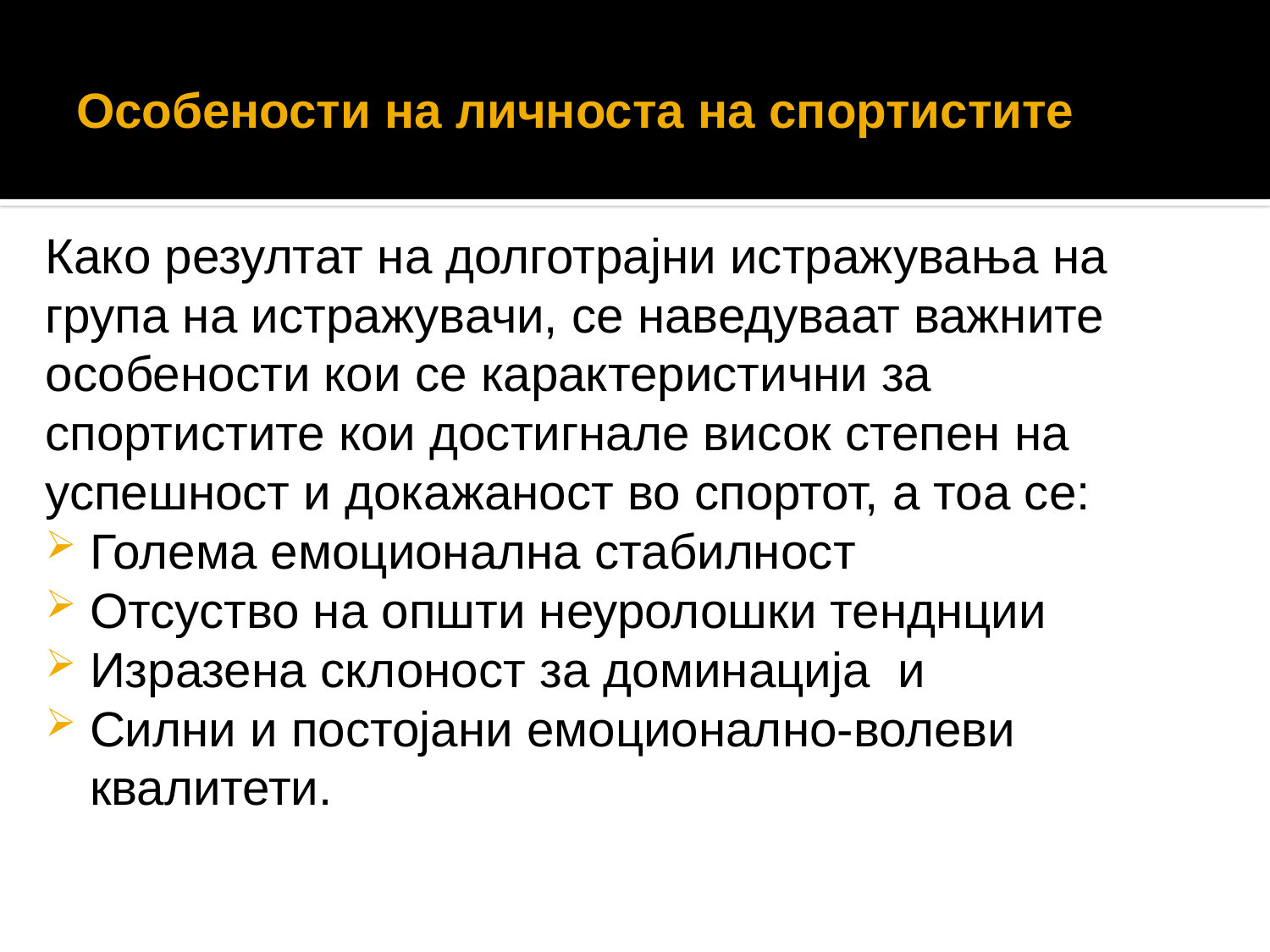

# Особености на личноста на спортистите
Како резултат на долготрајни истражувања на група на истражувачи, се наведуваат важните особености кои се карактеристични за спортистите кои достигнале висок степен на успешност и докажаност во спортот, а тоа се:
Голема емоционална стабилност
Отсуство на општи неуролошки тенднции
Изразена склоност за доминација  и
Силни и постојани емоционално-волеви квалитети.